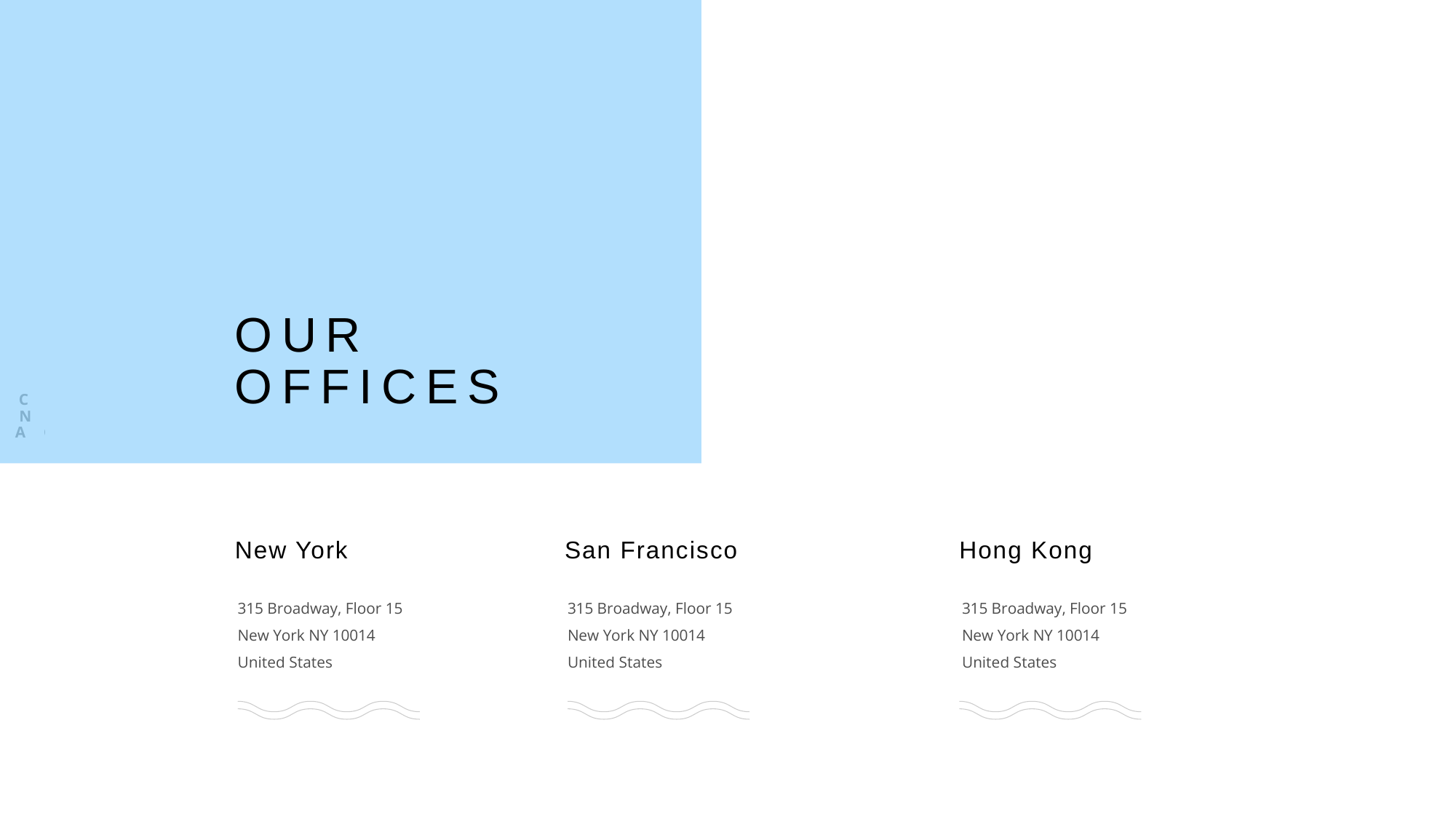

CONTACT
# OUR OFFICES
New York
315 Broadway, Floor 15
New York NY 10014
United States
San Francisco
315 Broadway, Floor 15
New York NY 10014
United States
Hong Kong
315 Broadway, Floor 15
New York NY 10014
United States